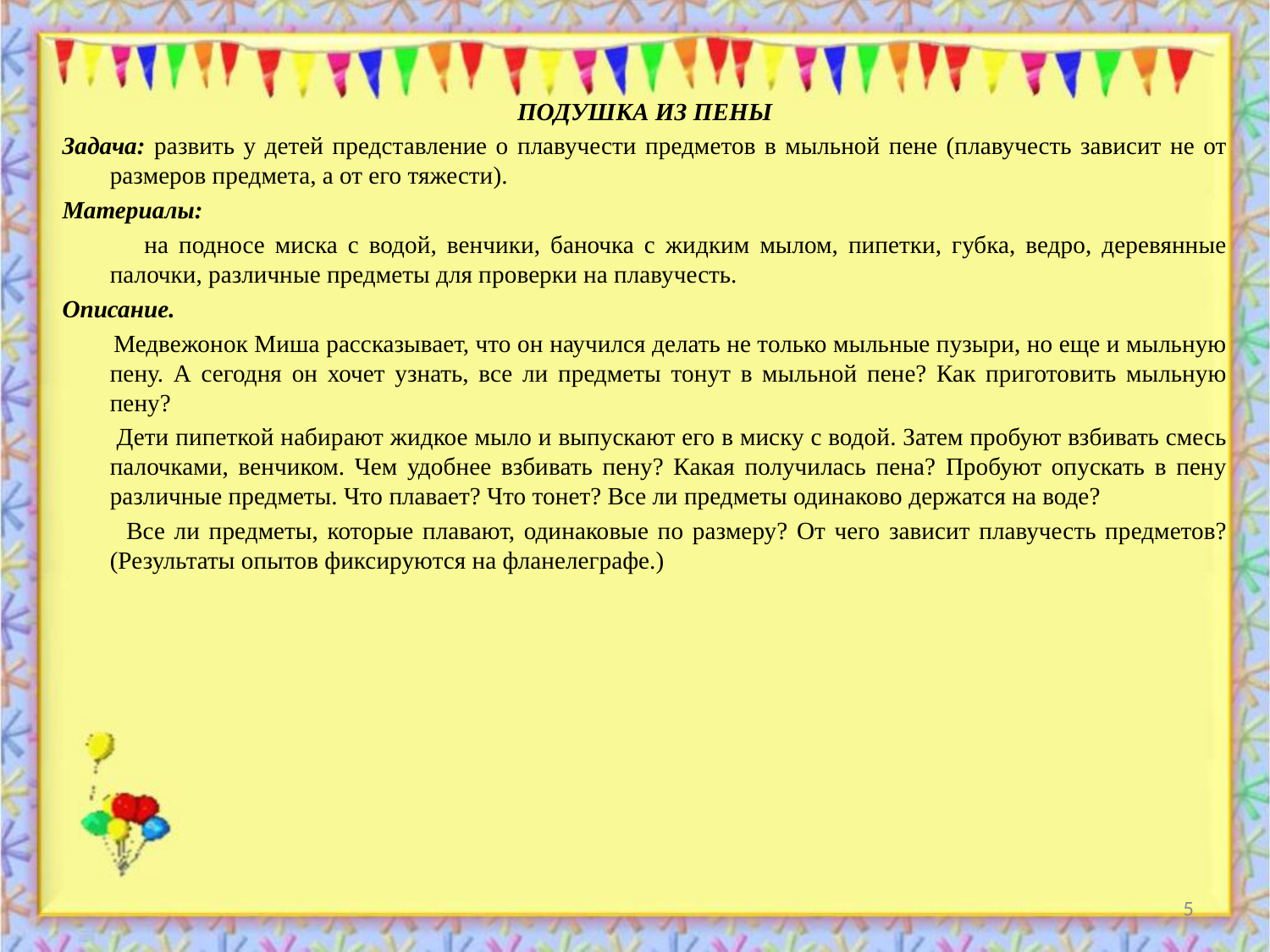

ПОДУШКА ИЗ ПЕНЫ
Задача: развить у детей представление о плавучести предметов в мыльной пене (плавучесть зависит не от размеров предмета, а от его тяжести).
Материалы:
        на подносе миска с водой, венчики, баночка с жидким мылом, пипетки, губка, ведро, деревянные палочки, различные предметы для проверки на плавучесть.
Описание.
        Медвежонок Миша рассказывает, что он научился делать не только мыльные пузыри, но еще и мыльную пену. А сегодня он хочет узнать, все ли предметы тонут в мыльной пене? Как приготовить мыльную пену?
        Дети пипеткой набирают жидкое мыло и выпускают его в миску с водой. Затем пробуют взбивать смесь палочками, венчиком. Чем удобнее взбивать пену? Какая получилась пена? Пробуют опускать в пену различные предметы. Что плавает? Что тонет? Все ли предметы одинаково держатся на воде?
       Все ли предметы, которые плавают, одинаковые по размеру? От чего зависит плавучесть предметов? (Результаты опытов фиксируются на фланелеграфе.)

5